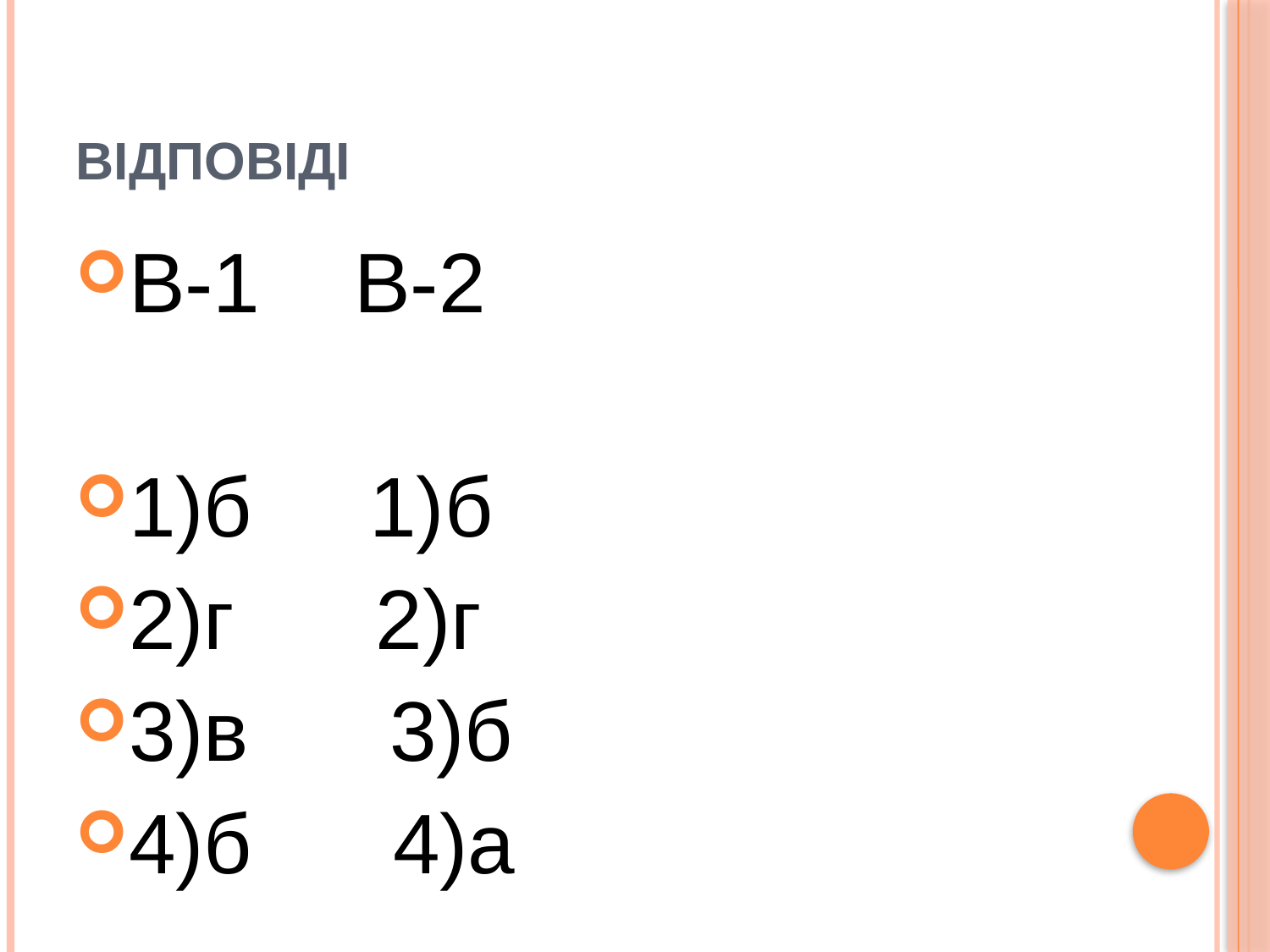

# Відповіді
В-1    В-2

1)б     1)б
2)г      2)г
3)в      3)б
4)б      4)а